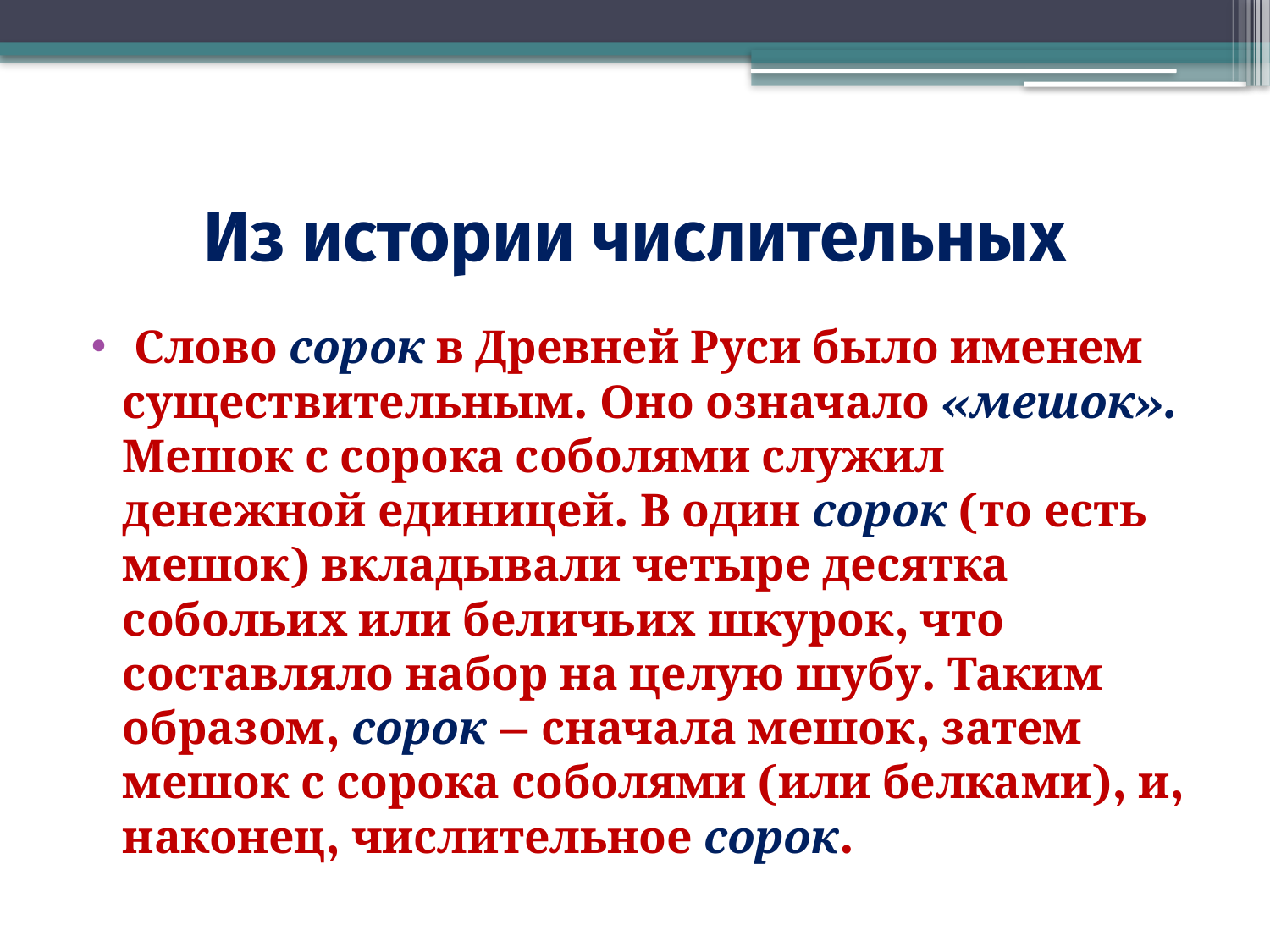

# Из истории числительных
 Слово сорок в Древней Руси было именем существительным. Оно означало «мешок». Мешок с сорока соболями служил денежной единицей. В один сорок (то есть мешок) вкладывали четыре десятка собольих или беличьих шкурок, что составляло набор на целую шубу. Таким образом, сорок – сначала мешок, затем мешок с сорока соболями (или белками), и, наконец, числительное сорок.